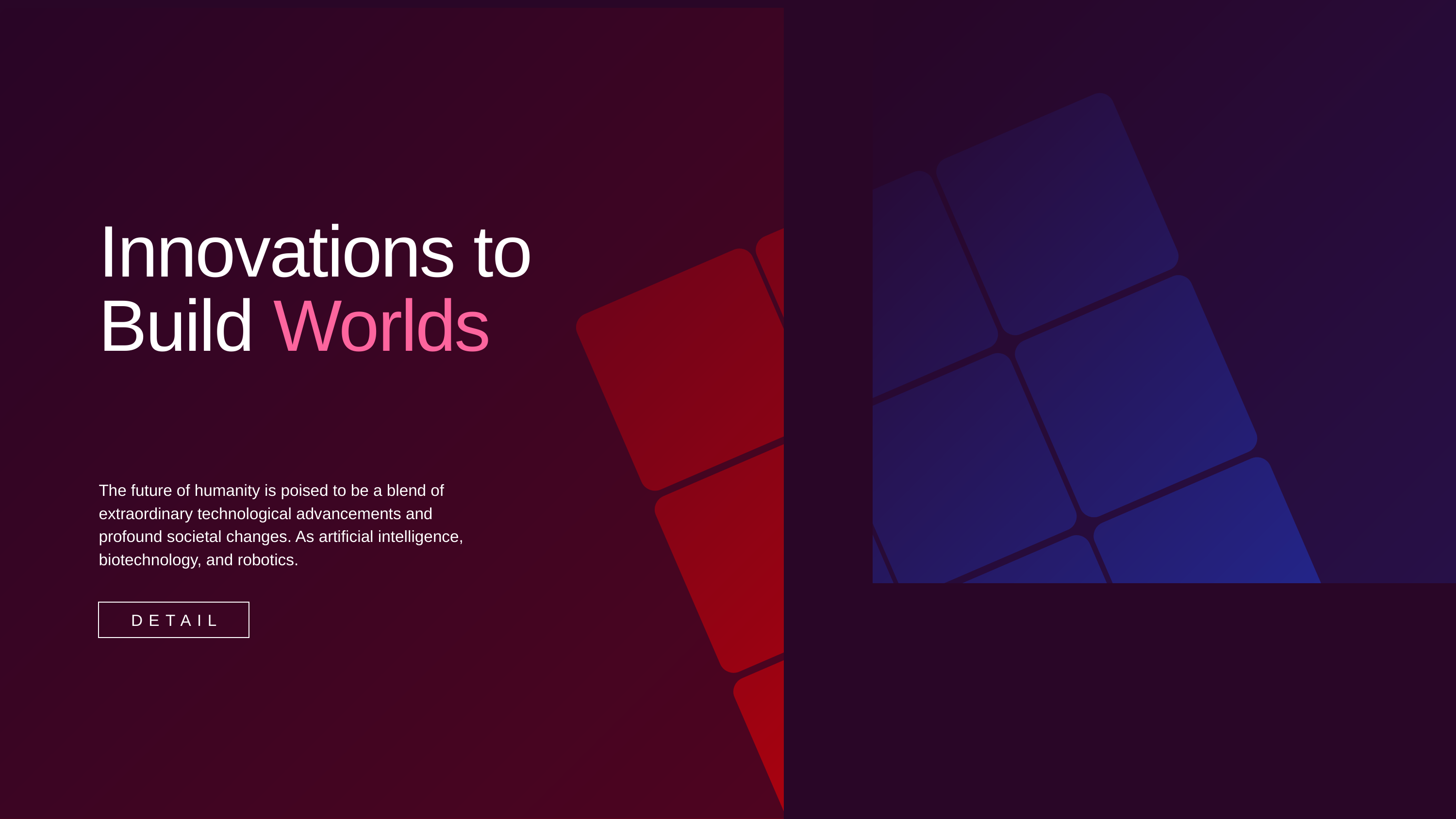

Innovations to Build Worlds
The future of humanity is poised to be a blend of extraordinary technological advancements and profound societal changes. As artificial intelligence, biotechnology, and robotics.
DETAIL